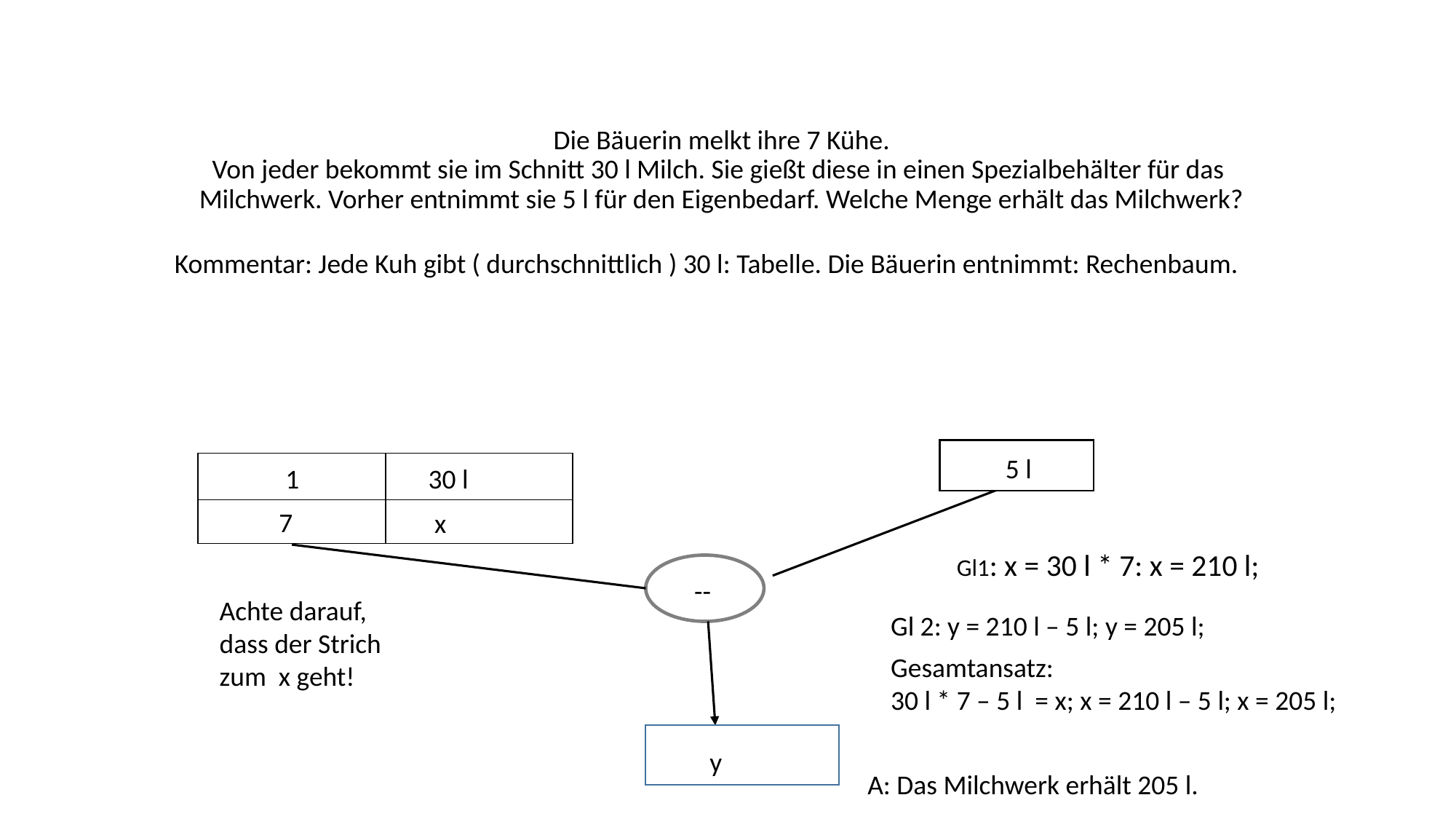

# Die Bäuerin melkt ihre 7 Kühe. Von jeder bekommt sie im Schnitt 30 l Milch. Sie gießt diese in einen Spezialbehälter für das  Milchwerk. Vorher entnimmt sie 5 l für den Eigenbedarf. Welche Menge erhält das Milchwerk?
Kommentar: Jede Kuh gibt ( durchschnittlich ) 30 l: Tabelle. Die Bäuerin entnimmt: Rechenbaum.

5 l
|  |  |
| --- | --- |
|  |  |
30 l
1
7
 x
Gl1: x = 30 l * 7: x = 210 l;

--
Achte darauf, dass der Strich zum  x geht!
Gl 2: y = 210 l – 5 l; y = 205 l;
Gesamtansatz:
30 l * 7 – 5 l  = x; x = 210 l – 5 l; x = 205 l;

y
A: Das Milchwerk erhält 205 l.